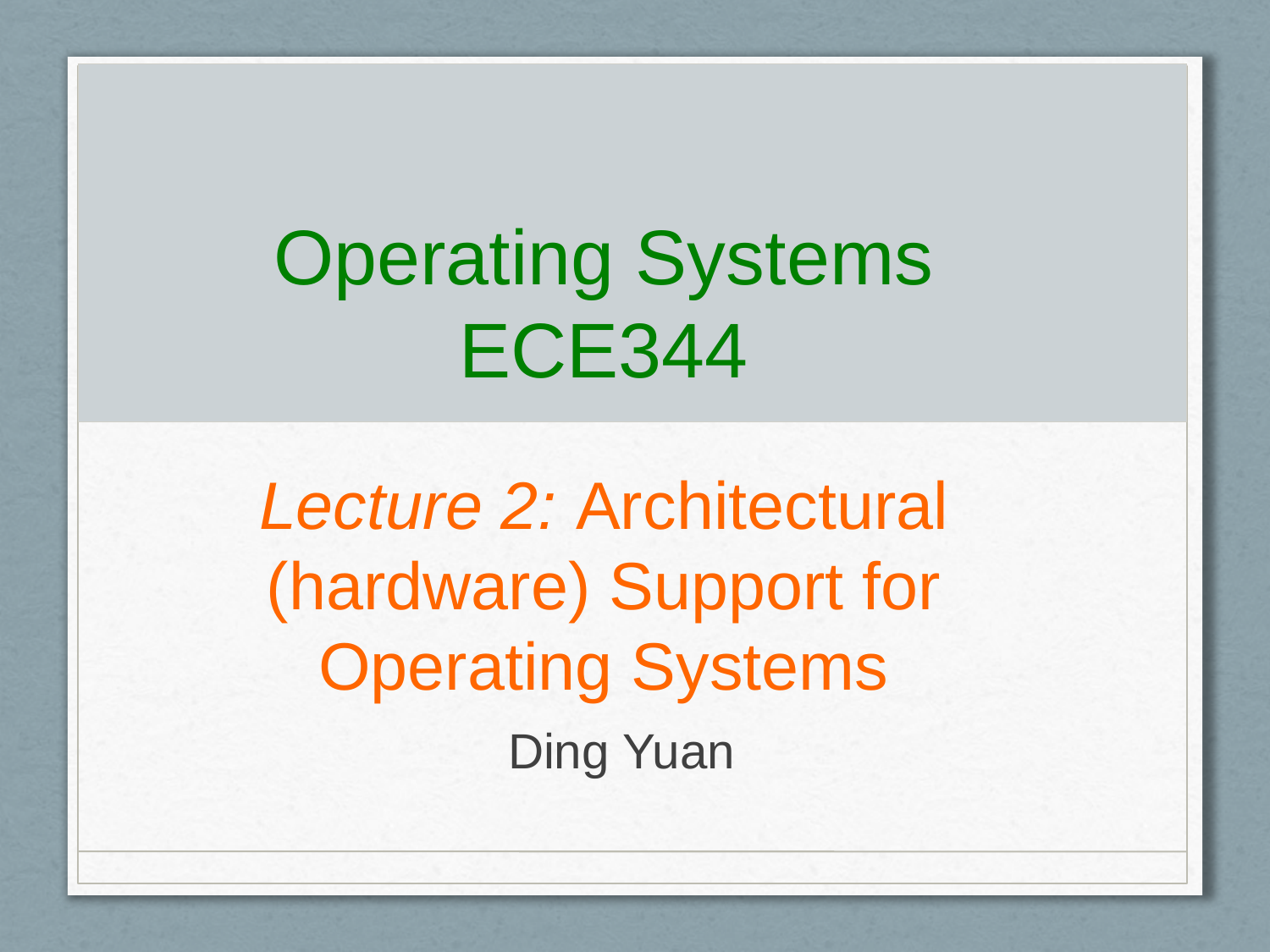

# Operating Systems ECE344
Lecture 2: Architectural (hardware) Support for Operating Systems
Ding Yuan